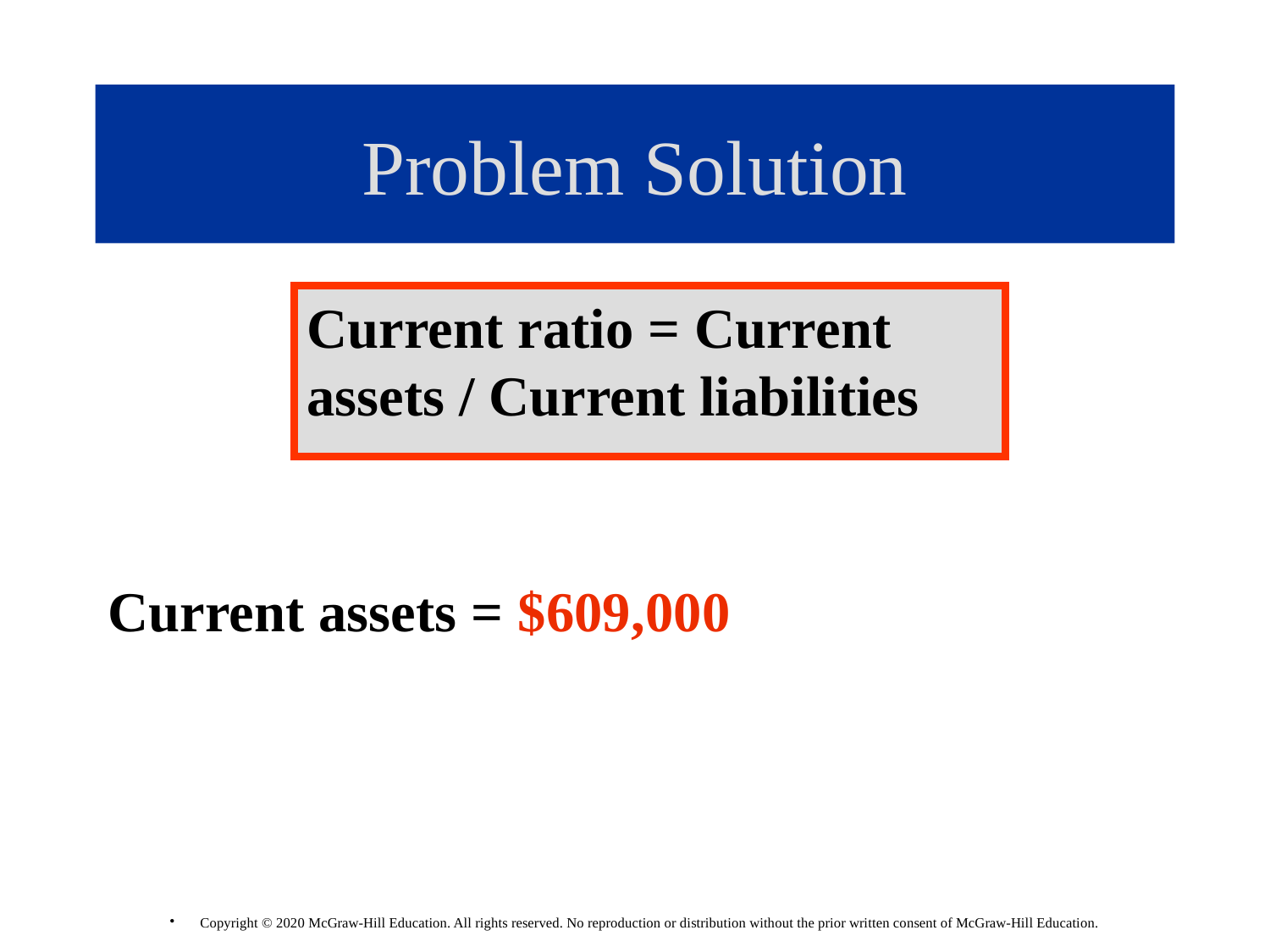

# Problem Solution
Current ratio = Current assets / Current liabilities

Current assets = $609,000